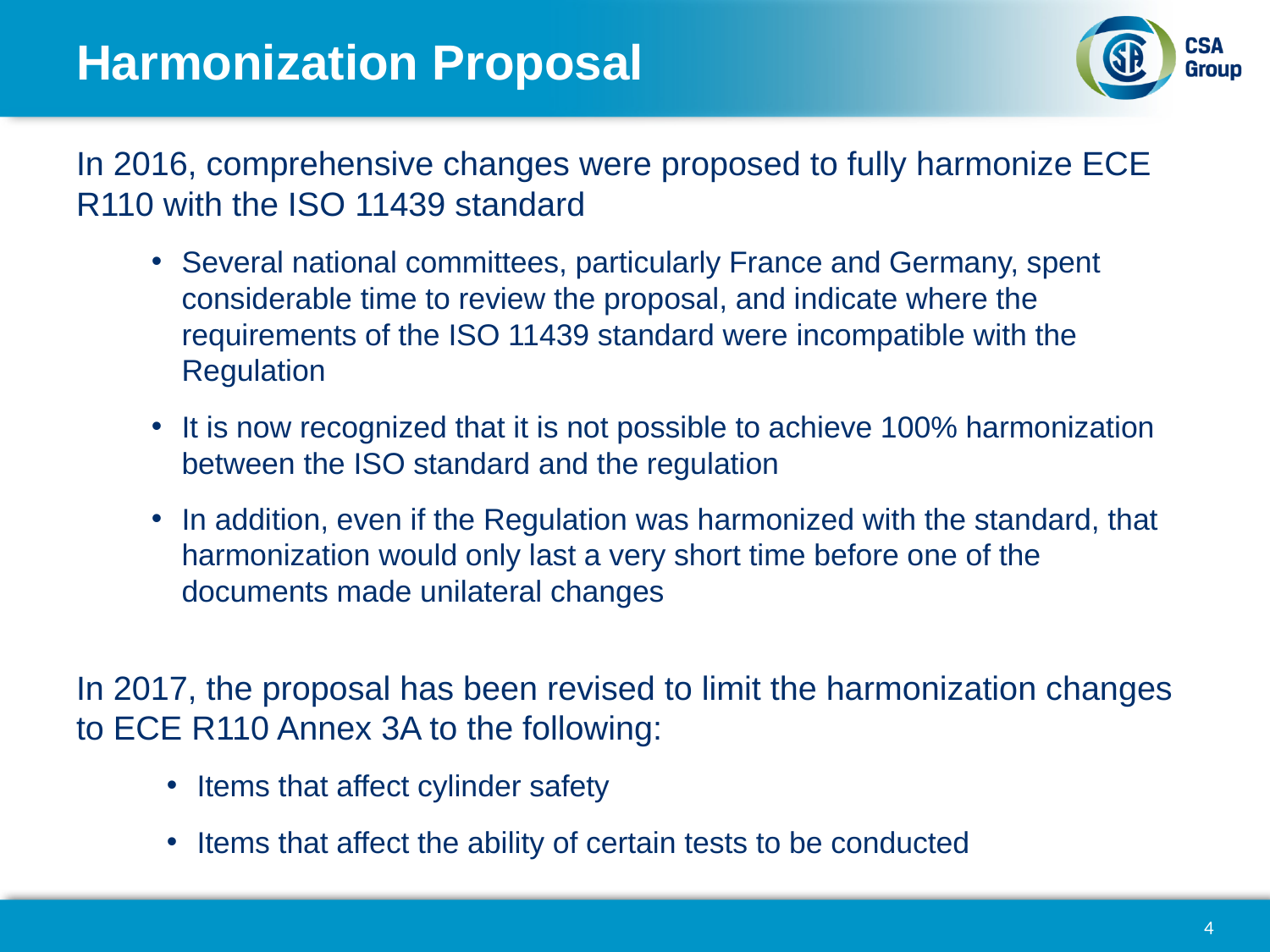

# Harmonization Proposal
In 2016, comprehensive changes were proposed to fully harmonize ECE R110 with the ISO 11439 standard
Several national committees, particularly France and Germany, spent considerable time to review the proposal, and indicate where the requirements of the ISO 11439 standard were incompatible with the Regulation
It is now recognized that it is not possible to achieve 100% harmonization between the ISO standard and the regulation
In addition, even if the Regulation was harmonized with the standard, that harmonization would only last a very short time before one of the documents made unilateral changes

In 2017, the proposal has been revised to limit the harmonization changes to ECE R110 Annex 3A to the following:
Items that affect cylinder safety
Items that affect the ability of certain tests to be conducted

4